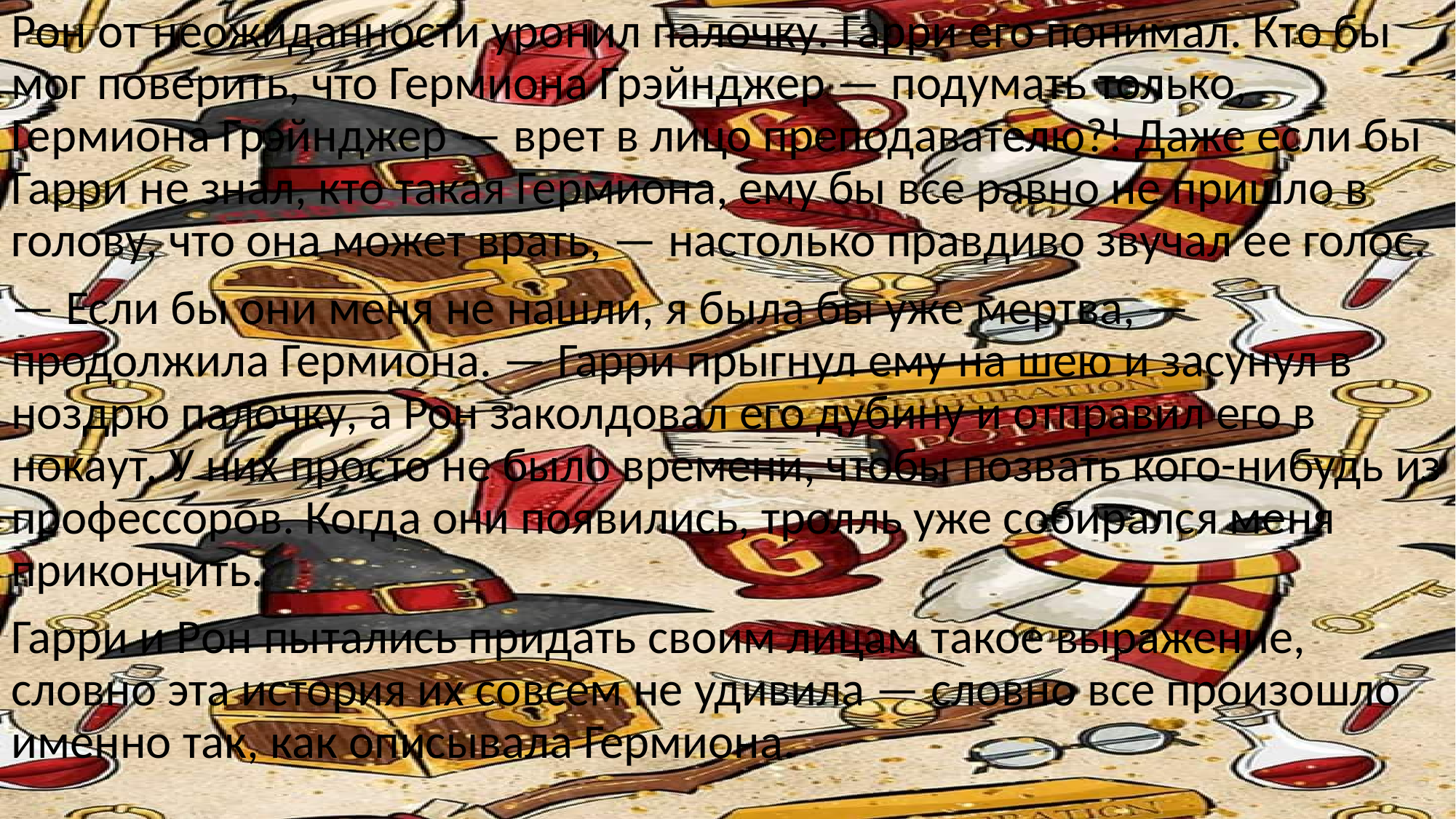

Рон от неожиданности уронил палочку. Гарри его понимал. Кто бы мог поверить, что Гермиона Грэйнджер — подумать только, Гермиона Грэйнджер — врет в лицо преподавателю?! Даже если бы Гарри не знал, кто такая Гермиона, ему бы все равно не пришло в голову, что она может врать, — настолько правдиво звучал ее голос.
— Если бы они меня не нашли, я была бы уже мертва, — продолжила Гермиона. — Гарри прыгнул ему на шею и засунул в ноздрю палочку, а Рон заколдовал его дубину и отправил его в нокаут. У них просто не было времени, чтобы позвать кого-нибудь из профессоров. Когда они появились, тролль уже собирался меня прикончить.
Гарри и Рон пытались придать своим лицам такое выражение, словно эта история их совсем не удивила — словно все произошло именно так, как описывала Гермиона.